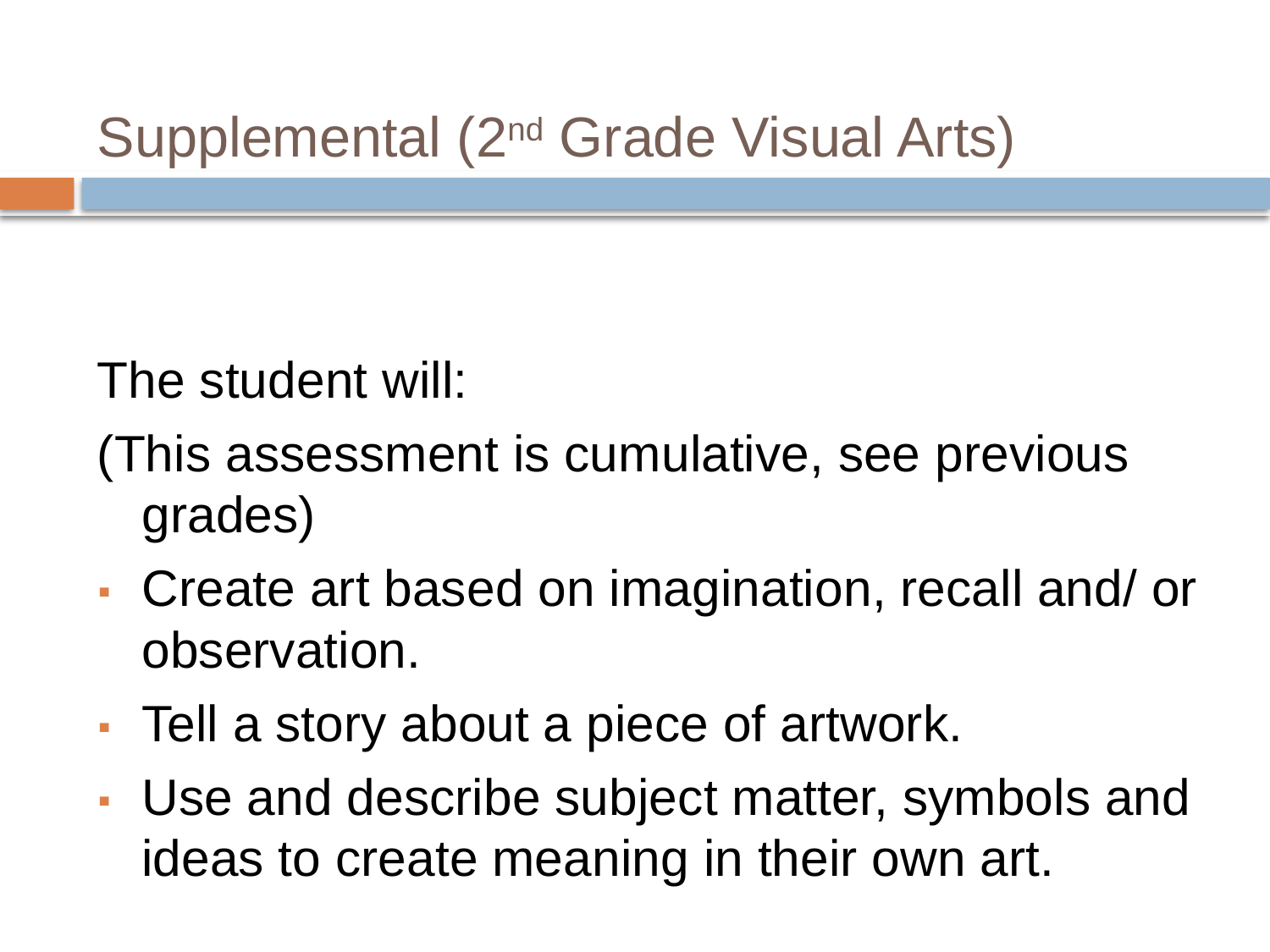

The student will:
(This assessment is cumulative, see previous grades)
Create art based on imagination, recall and/ or observation.
Tell a story about a piece of artwork.
Use and describe subject matter, symbols and ideas to create meaning in their own art.
# Supplemental (2nd Grade Visual Arts)